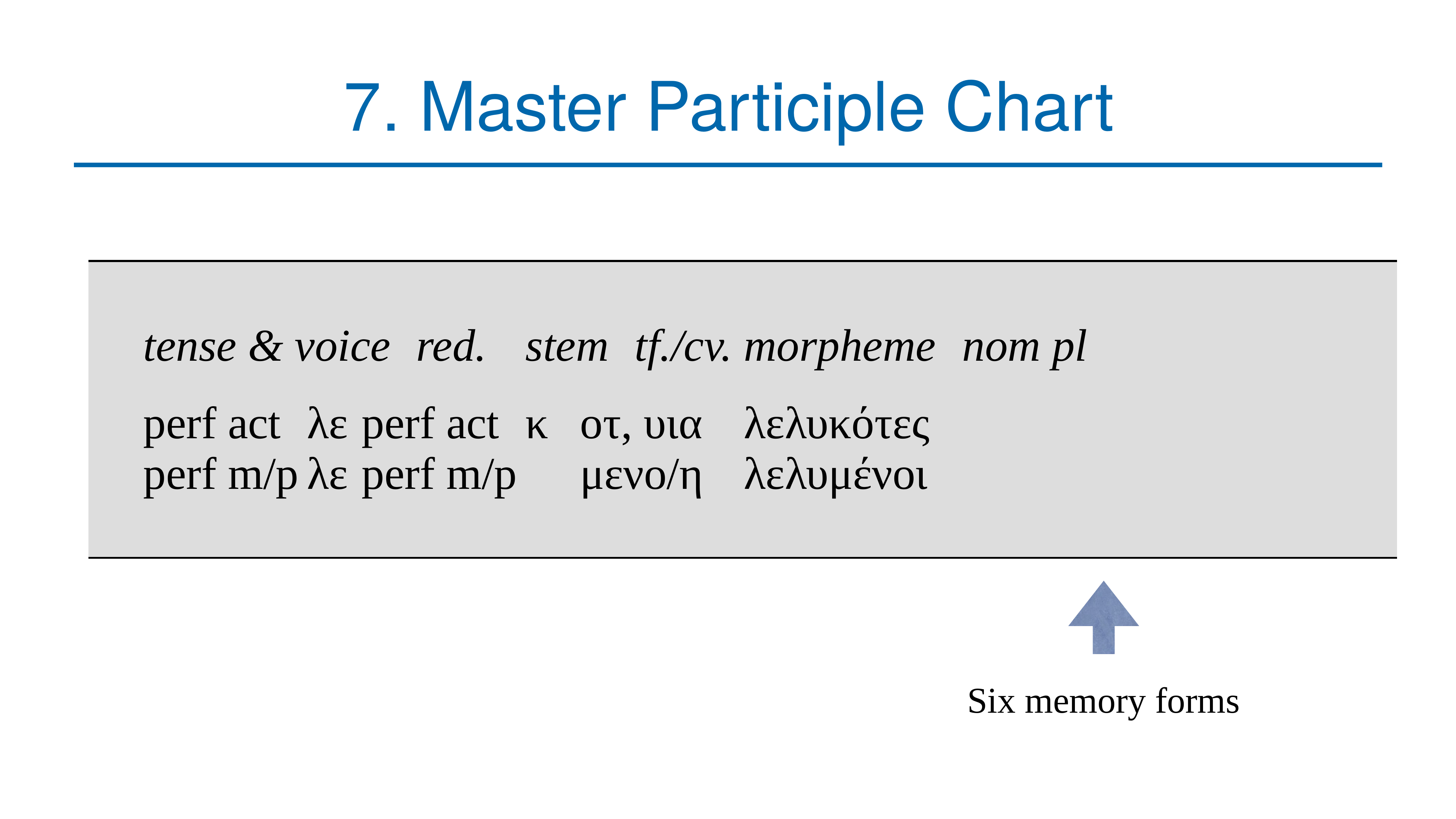

# 7. Master Participle Chart
| tense & voice red. stem tf./cv. morpheme nom pl perf act λε perf act κ oτ, υια λελυκότες perf m/p λε perf m/p μενο/η λελυμένοι |
| --- |

Six memory forms